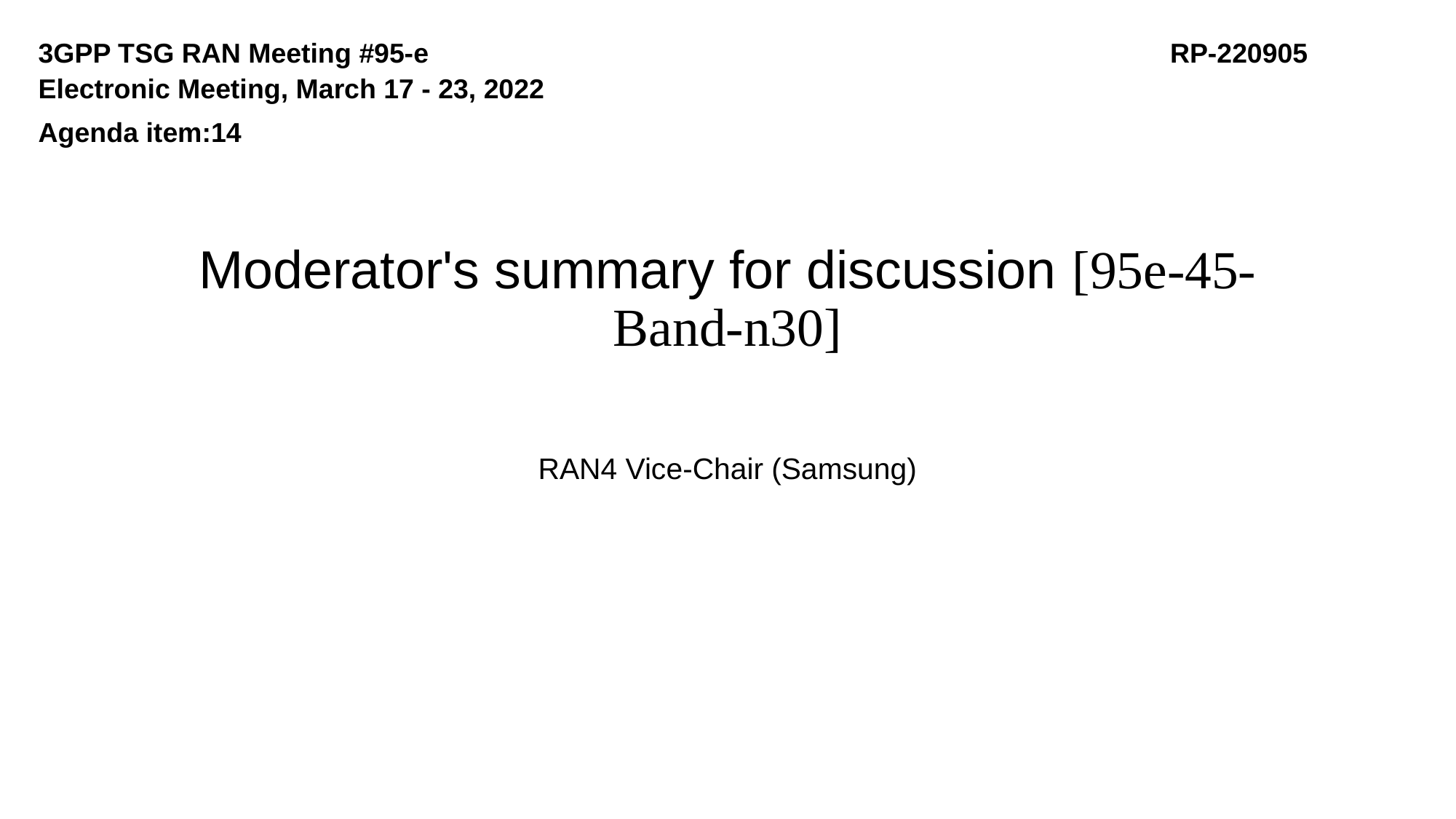

3GPP TSG RAN Meeting #95-e	                                                                                           RP-220905
Electronic Meeting, March 17 - 23, 2022
Agenda item:14
# Moderator's summary for discussion [95e-45-Band-n30] RAN4 Vice-Chair (Samsung)